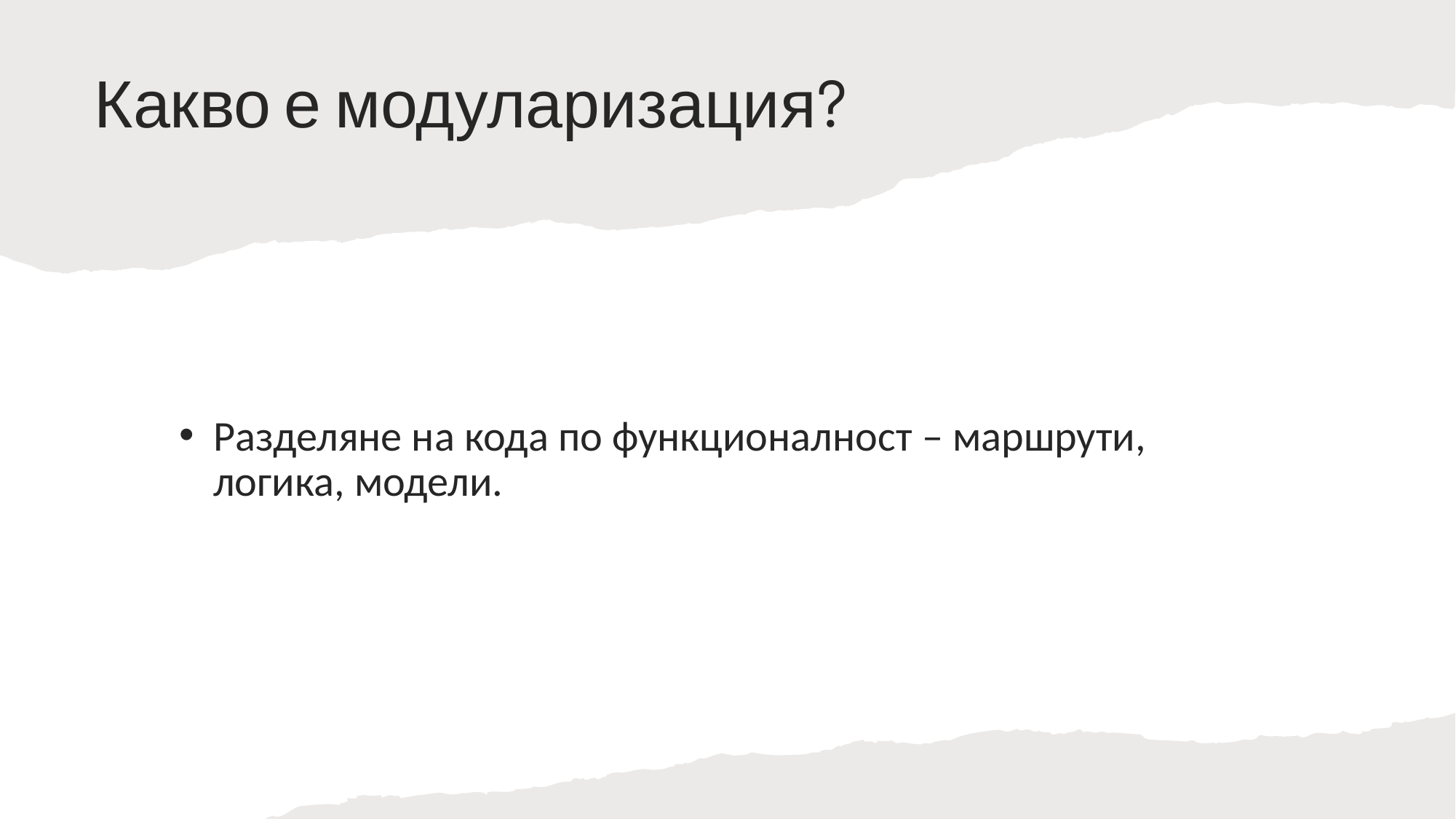

# Какво е модуларизация?
Разделяне на кода по функционалност – маршрути, логика, модели.